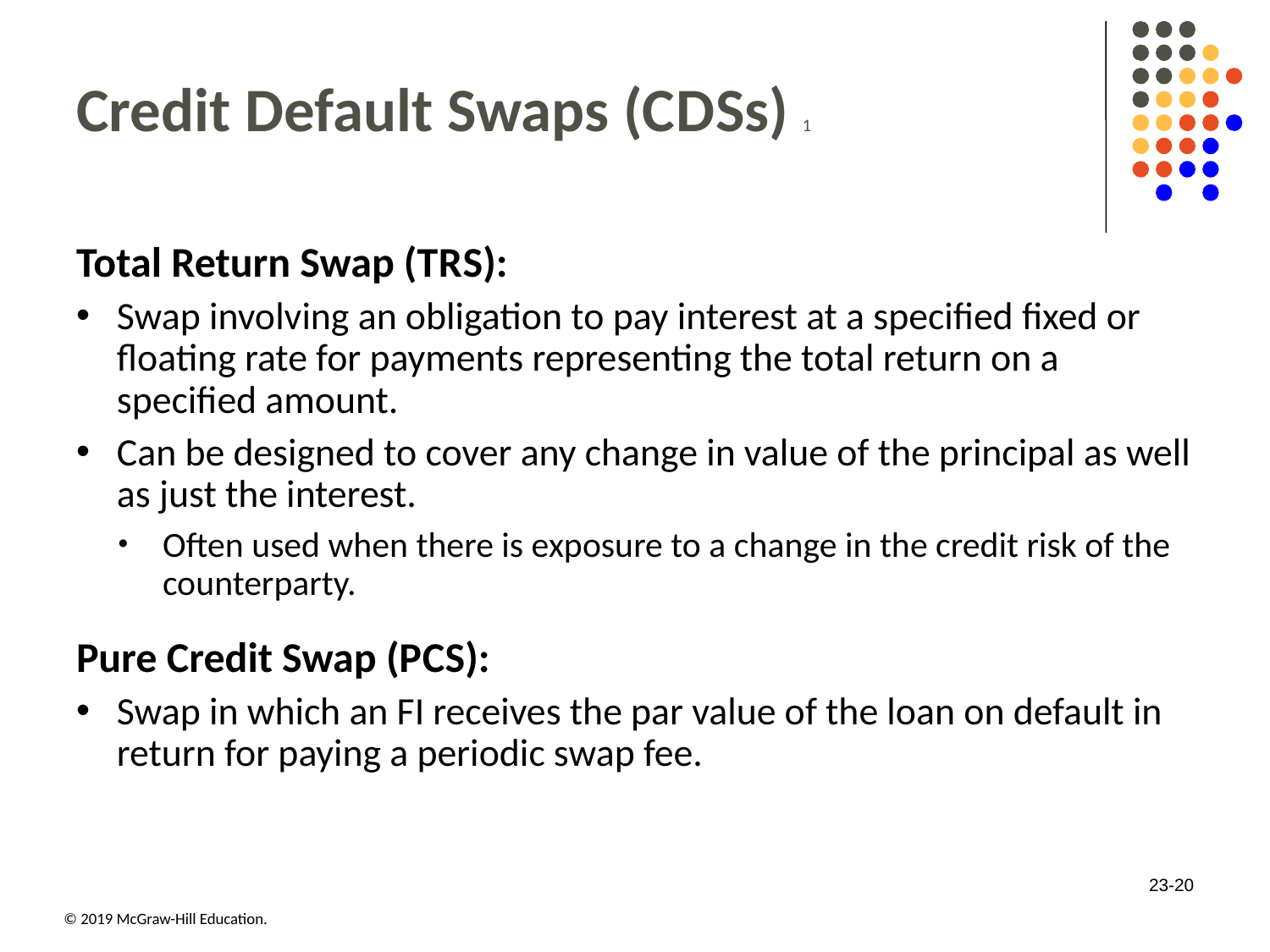

# Credit Default Swaps (C D Ss) 1
Total Return Swap (T R S):
Swap involving an obligation to pay interest at a specified fixed or floating rate for payments representing the total return on a specified amount.
Can be designed to cover any change in value of the principal as well as just the interest.
Often used when there is exposure to a change in the credit risk of the counterparty.
Pure Credit Swap (P C S):
Swap in which an FI receives the par value of the loan on default in return for paying a periodic swap fee.
23-20